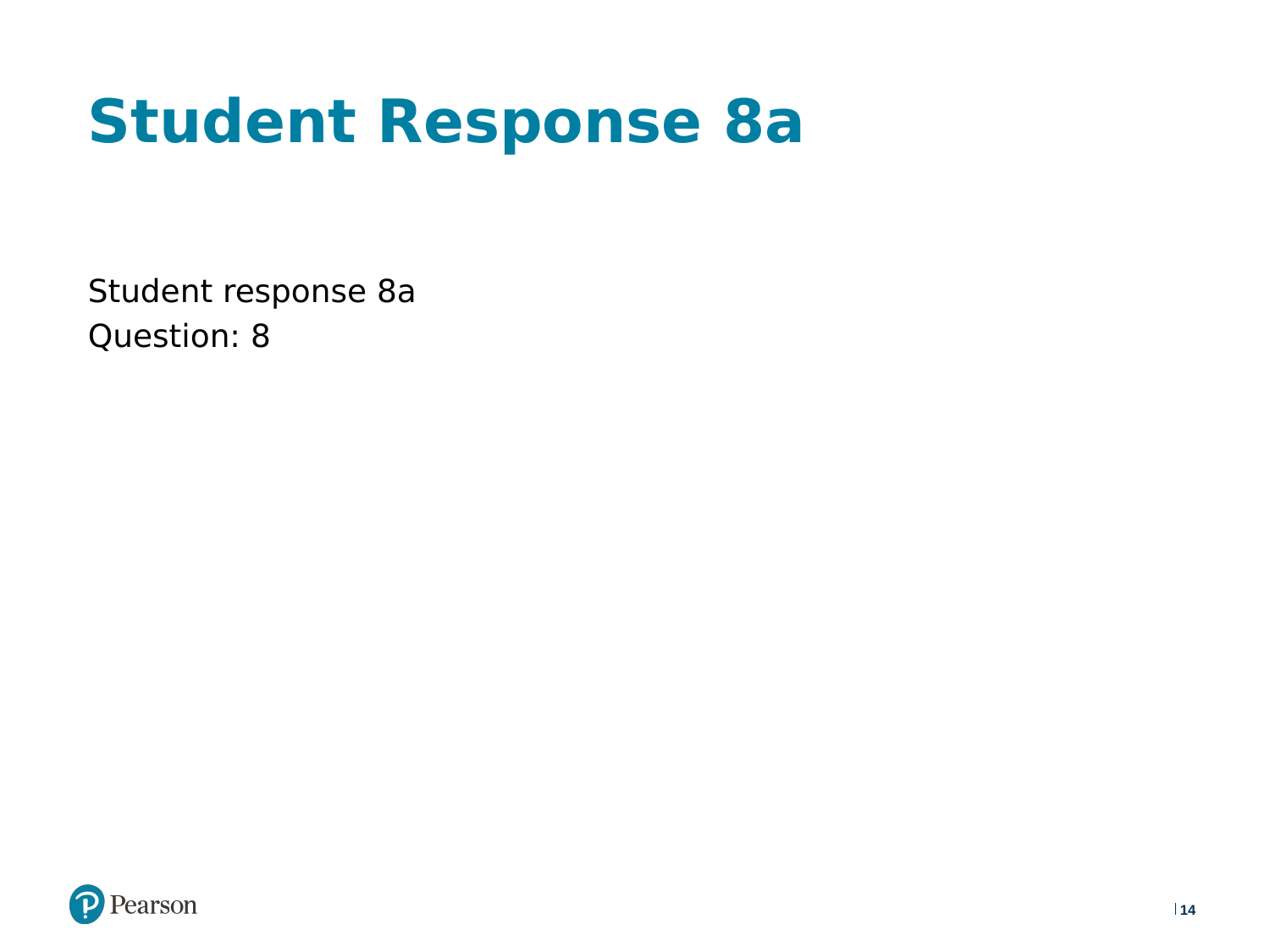

# Student Response 8a
Student response 8a
Question: 8

14